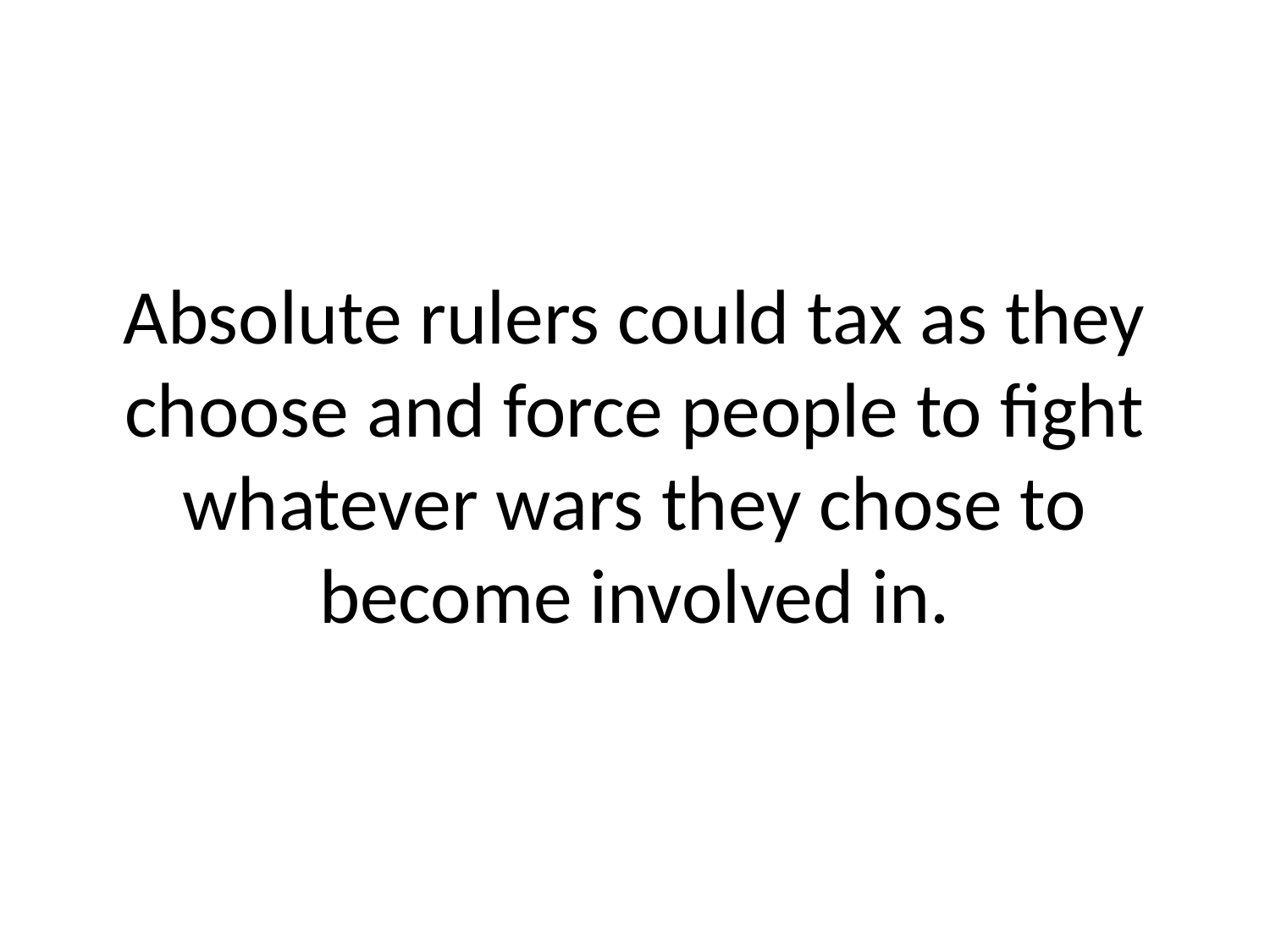

# Absolute rulers could tax as they choose and force people to fight whatever wars they chose to become involved in.